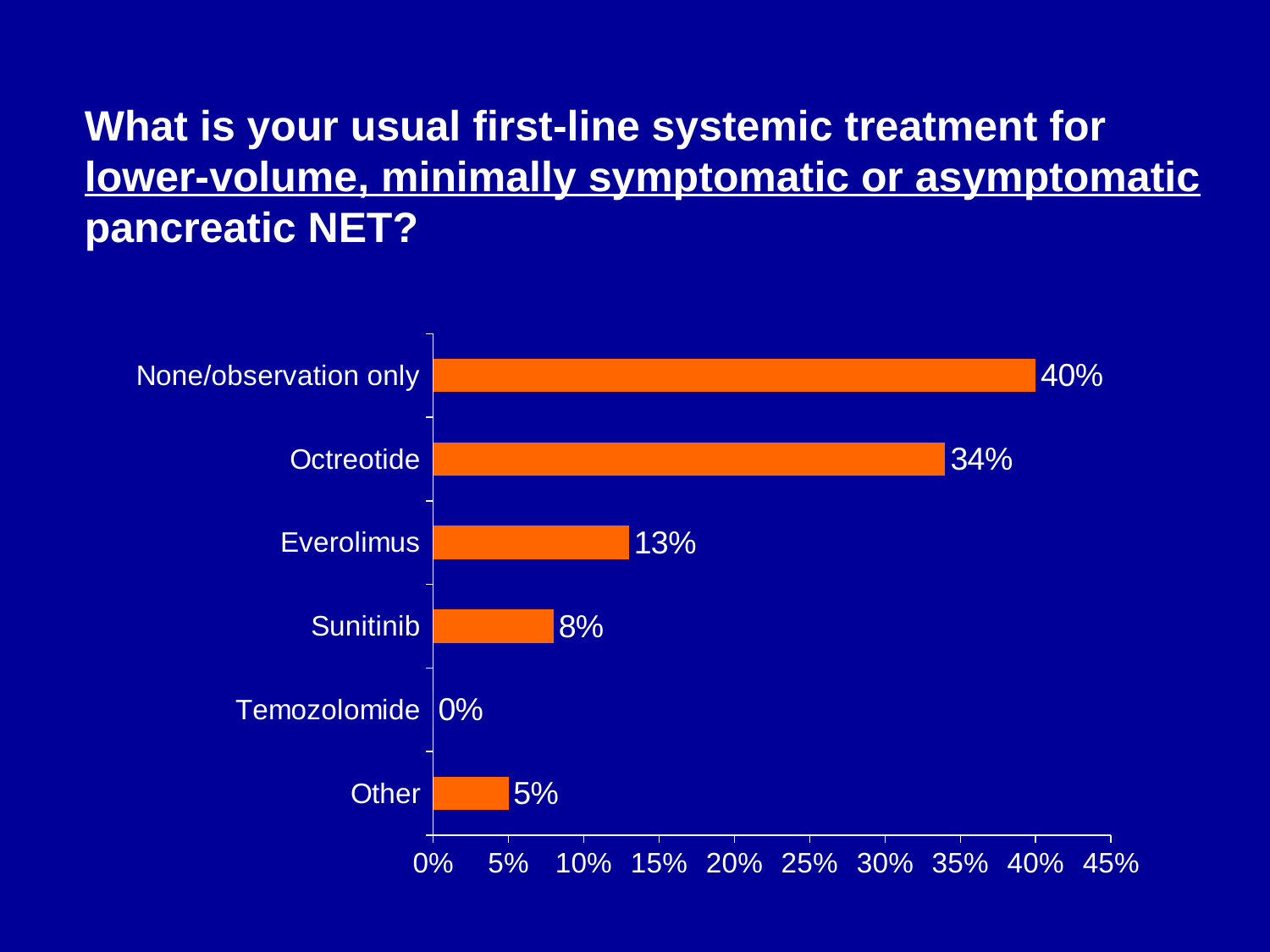

What is your usual first-line systemic treatment for lower-volume, minimally symptomatic or asymptomatic pancreatic NET?

### Chart

| Category | Series 1 |
|---|---|
| Other | 0.05 |
| Temozolomide | 0.0 |
| Sunitinib | 0.08 |
| Everolimus | 0.13 |
| Octreotide | 0.34 |
| None/observation only | 0.4 |